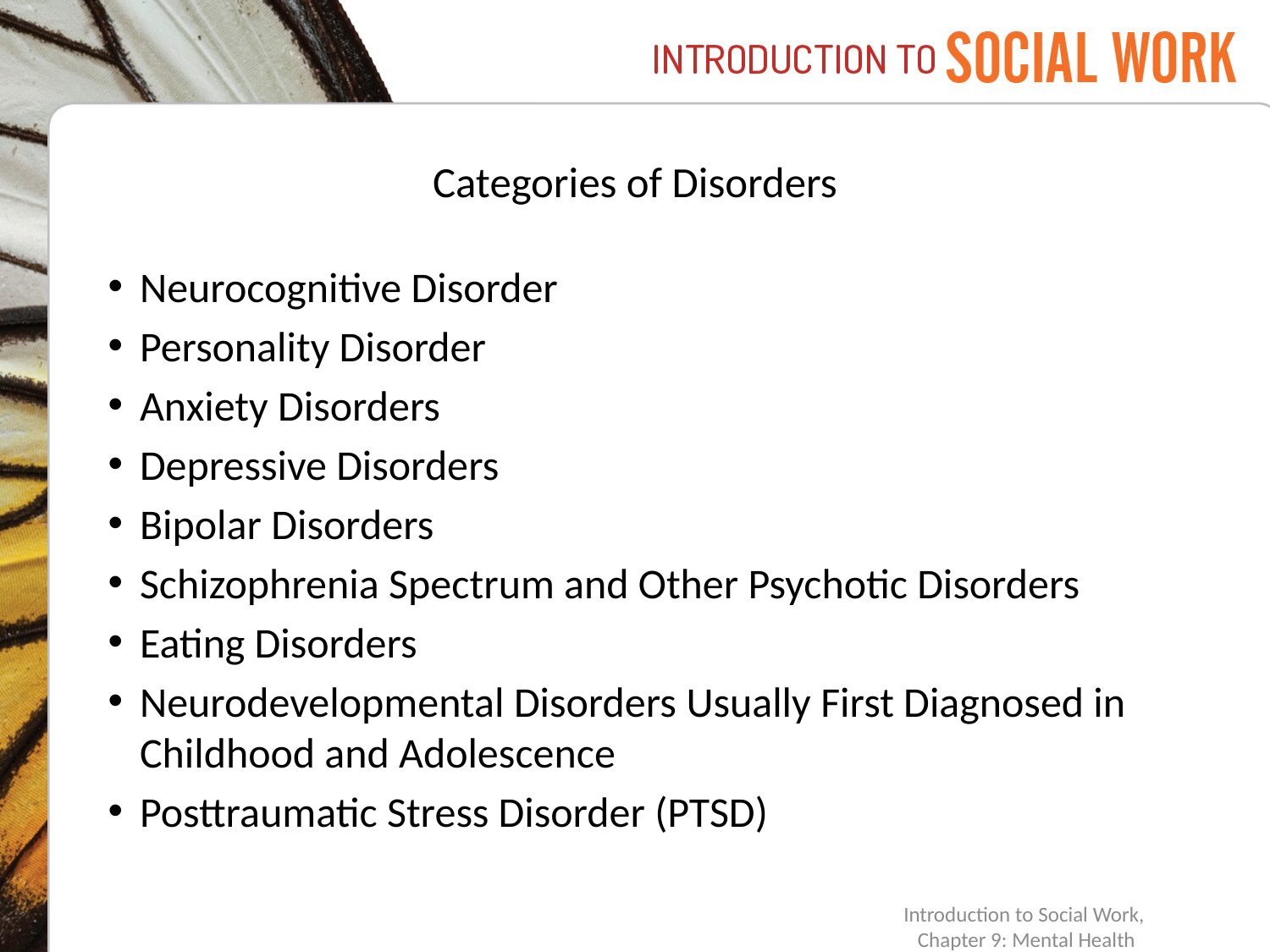

# Categories of Disorders
Neurocognitive Disorder
Personality Disorder
Anxiety Disorders
Depressive Disorders
Bipolar Disorders
Schizophrenia Spectrum and Other Psychotic Disorders
Eating Disorders
Neurodevelopmental Disorders Usually First Diagnosed in Childhood and Adolescence
Posttraumatic Stress Disorder (PTSD)

Introduction to Social Work,
Chapter 9: Mental Health